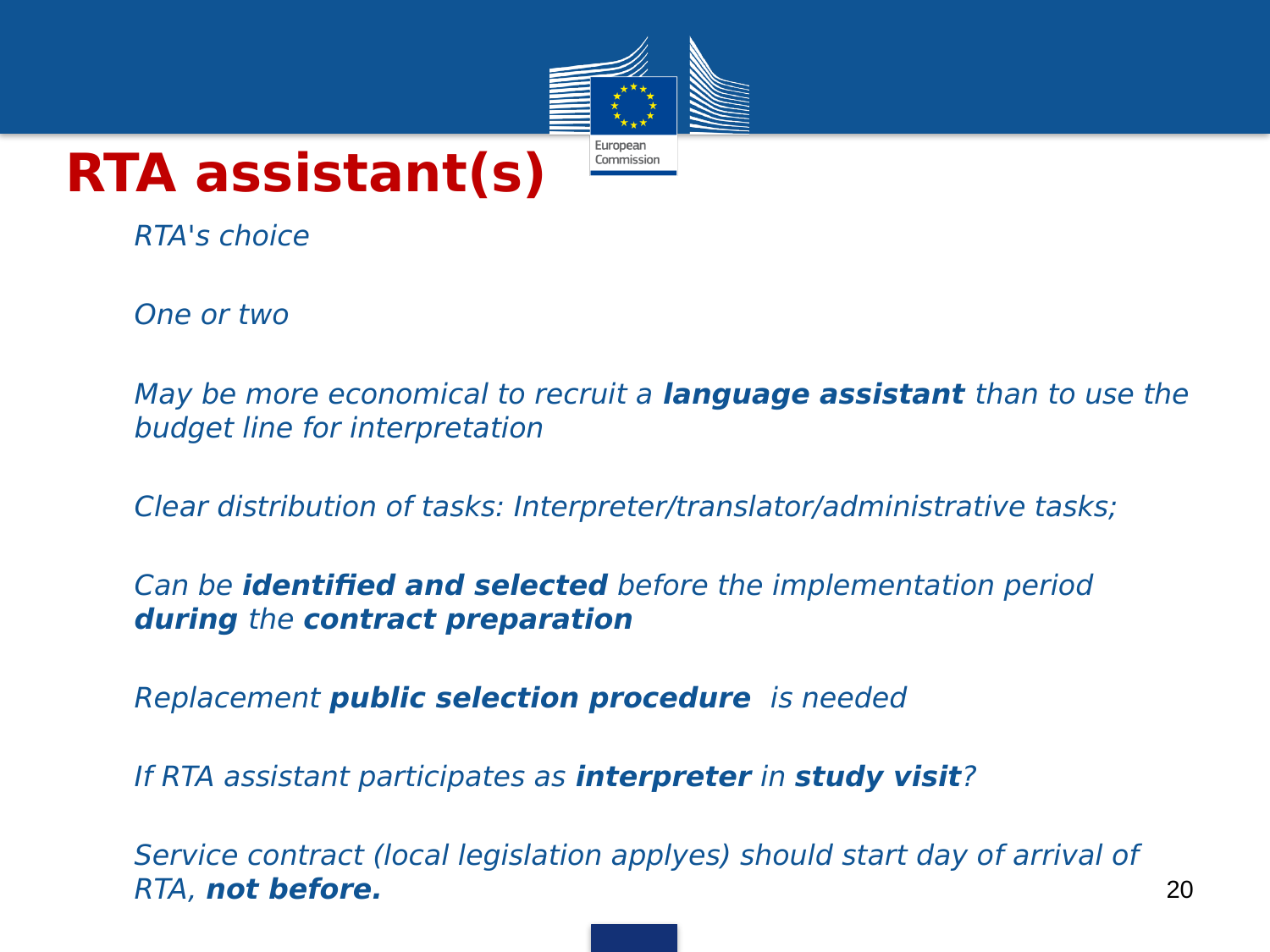

# RTA assistant(s)
RTA's choice

One or two

May be more economical to recruit a language assistant than to use the budget line for interpretation

Clear distribution of tasks: Interpreter/translator/administrative tasks;

Can be identified and selected before the implementation period during the contract preparation

Replacement public selection procedure  is needed

If RTA assistant participates as interpreter in study visit?

Service contract (local legislation applyes) should start day of arrival of RTA, not before.
20